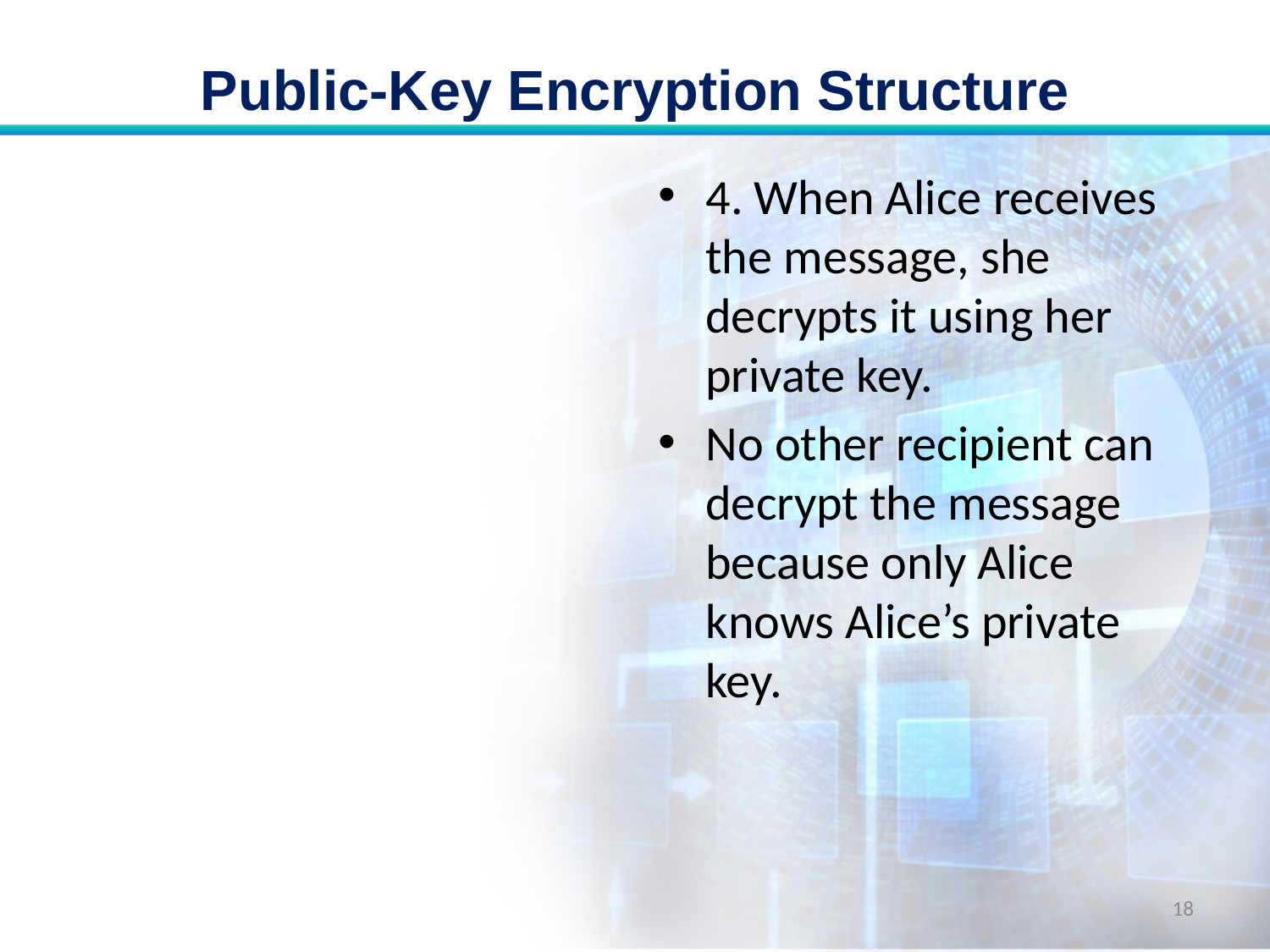

# Public-Key Encryption Structure
4. When Alice receives the message, she decrypts it using her private key.
No other recipient can decrypt the message because only Alice knows Alice’s private key.
18